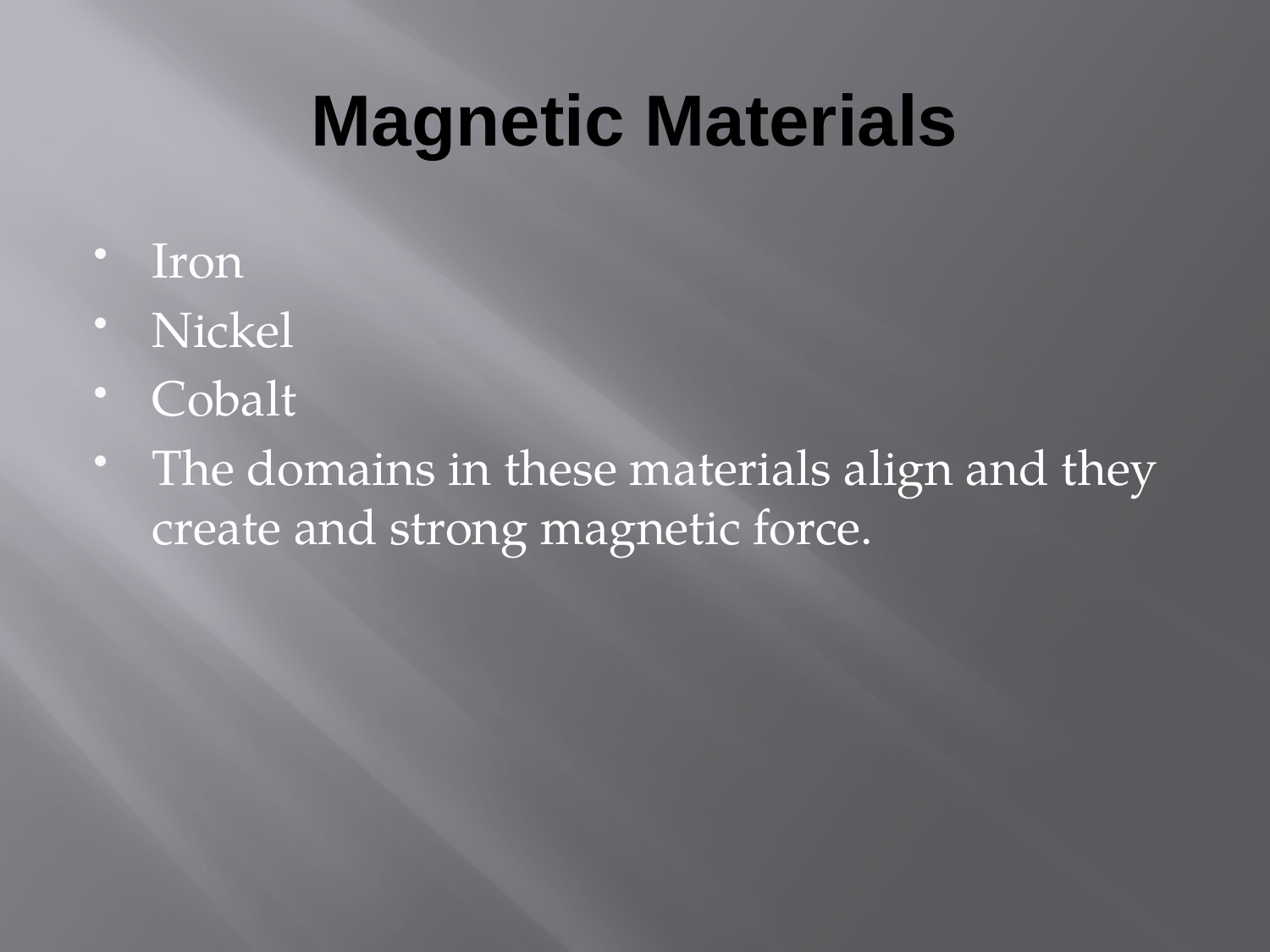

# Magnetic Materials
Iron
Nickel
Cobalt
The domains in these materials align and they create and strong magnetic force.